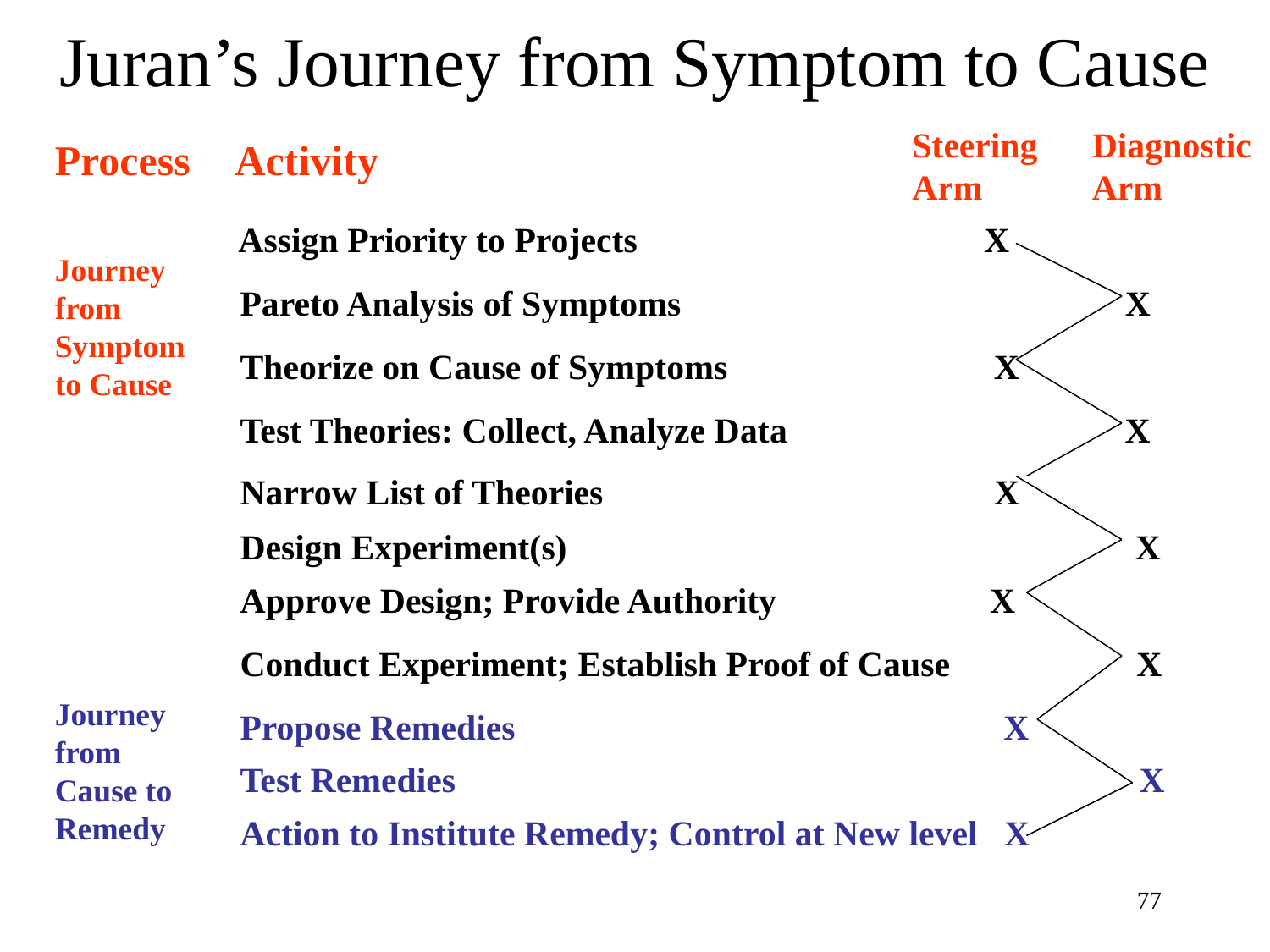

Juran’s Journey from Symptom to Cause
Steering Arm
Diagnostic Arm
    Process     Activity
 Assign Priority to Projects                                       X
Journey from Symptom to Cause

Pareto Analysis of Symptoms                                                  X

Theorize on Cause of Symptoms                              X

Test Theories: Collect, Analyze Data                                      X

Narrow List of Theories                                            X

Design Experiment(s)                                                                X

Approve Design; Provide Authority                        X

Conduct Experiment; Establish Proof of Cause                     X

Journey from Cause to Remedy
Propose Remedies                                                       X

Test Remedies                                                                             X

Action to Institute Remedy; Control at New level   X
77